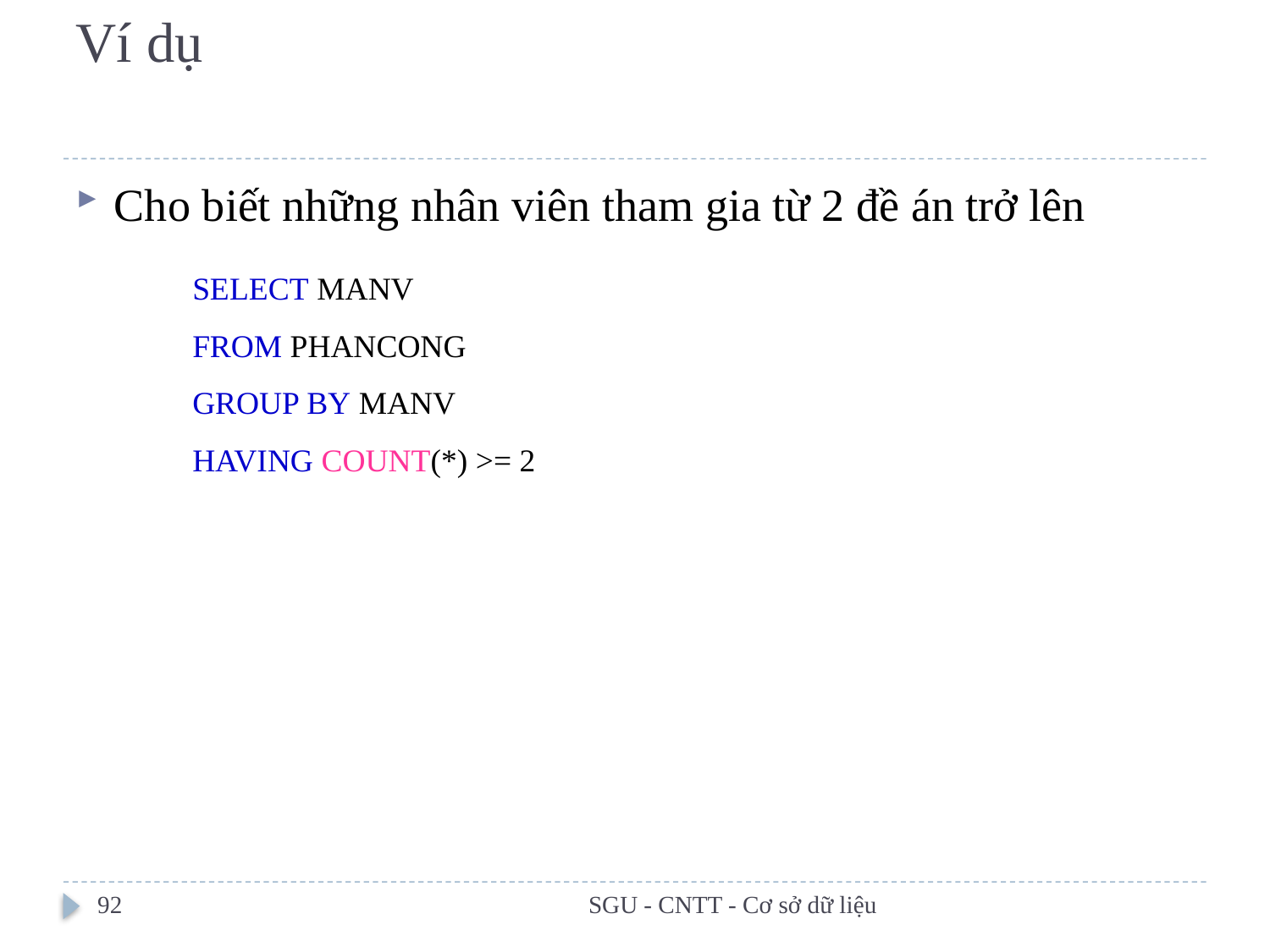

# Ví dụ
Cho biết những nhân viên tham gia từ 2 đề án trở lên

SELECT MANV
FROM PHANCONG
GROUP BY MANV
HAVING COUNT(*) >= 2
92
SGU - CNTT - Cơ sở dữ liệu